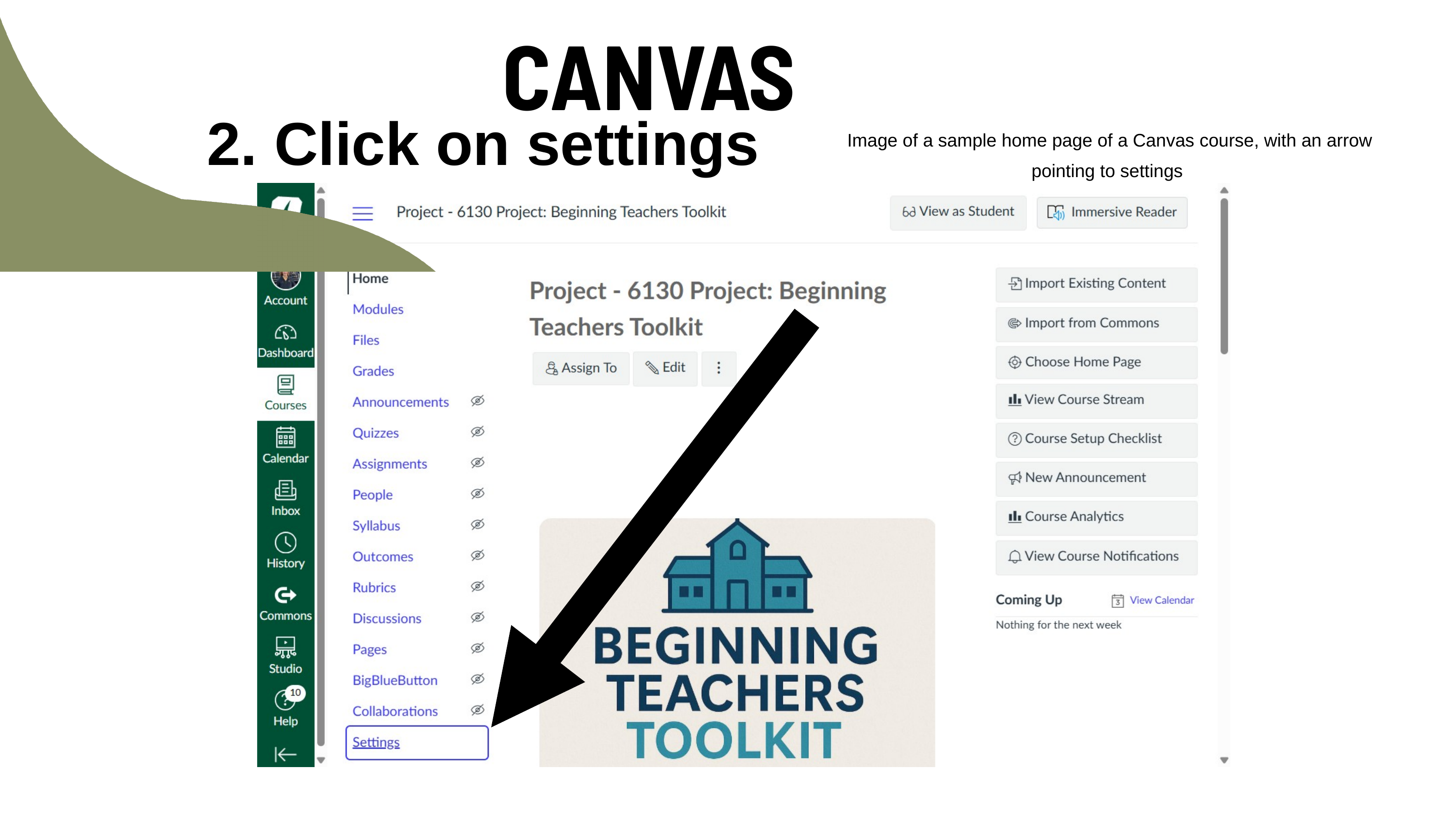

2. Click on settings
CANVAS
Image of a sample home page of a Canvas course, with an arrow pointing to settings